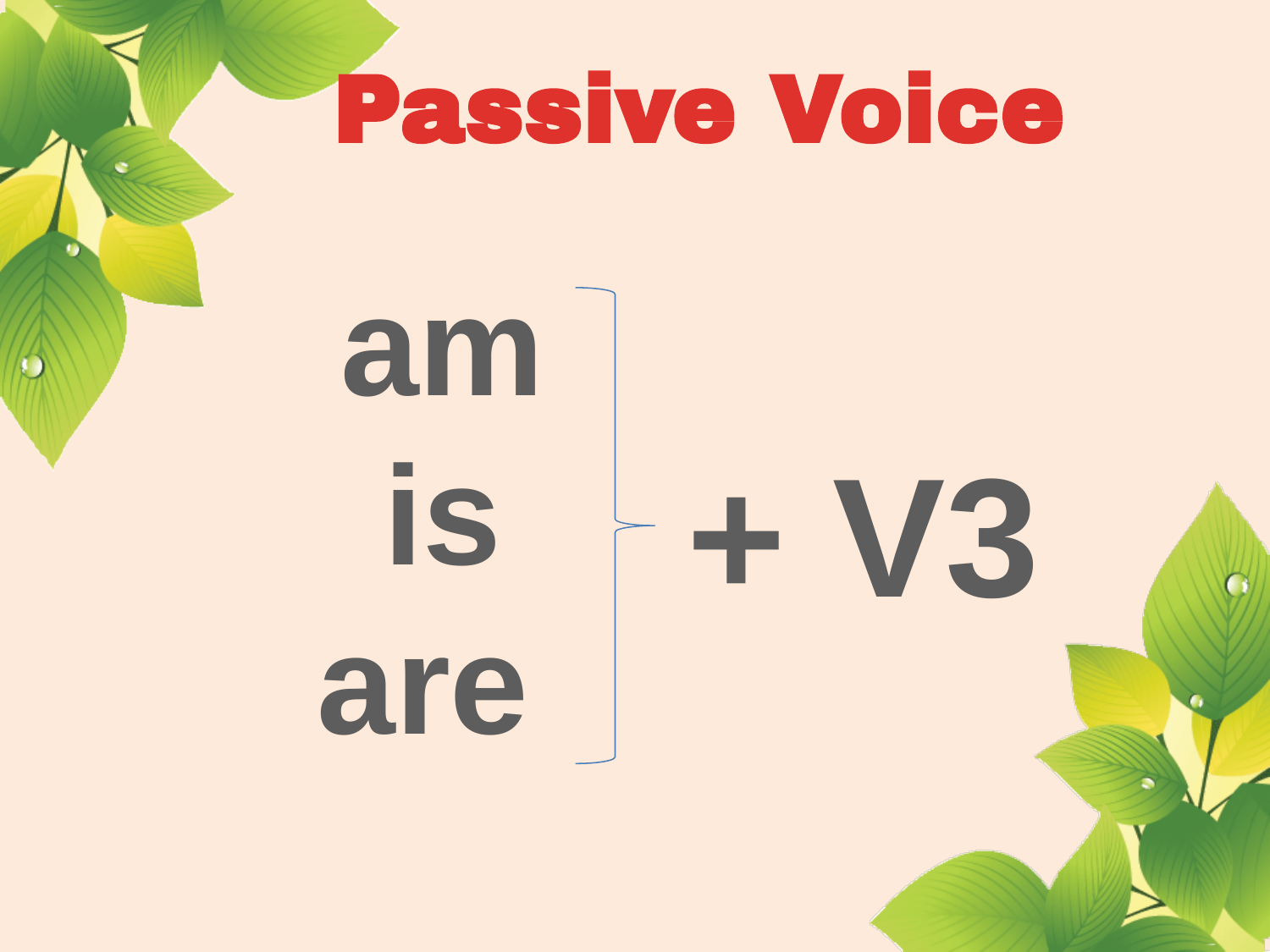

#
Passive Voice

am
is
are

+ V3